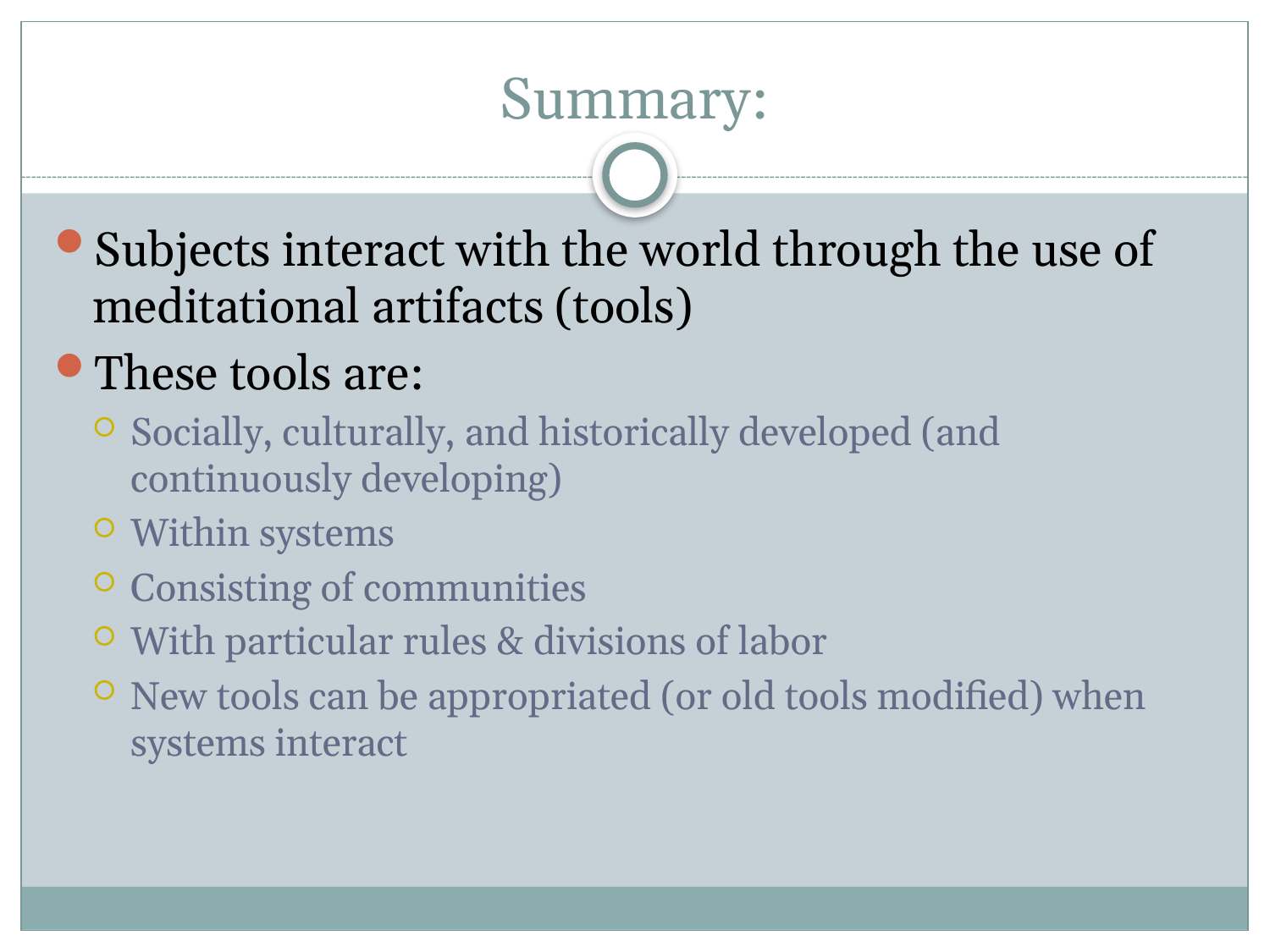

# Summary:
Subjects interact with the world through the use of meditational artifacts (tools)
These tools are:
Socially, culturally, and historically developed (and continuously developing)
Within systems
Consisting of communities
With particular rules & divisions of labor
New tools can be appropriated (or old tools modified) when systems interact